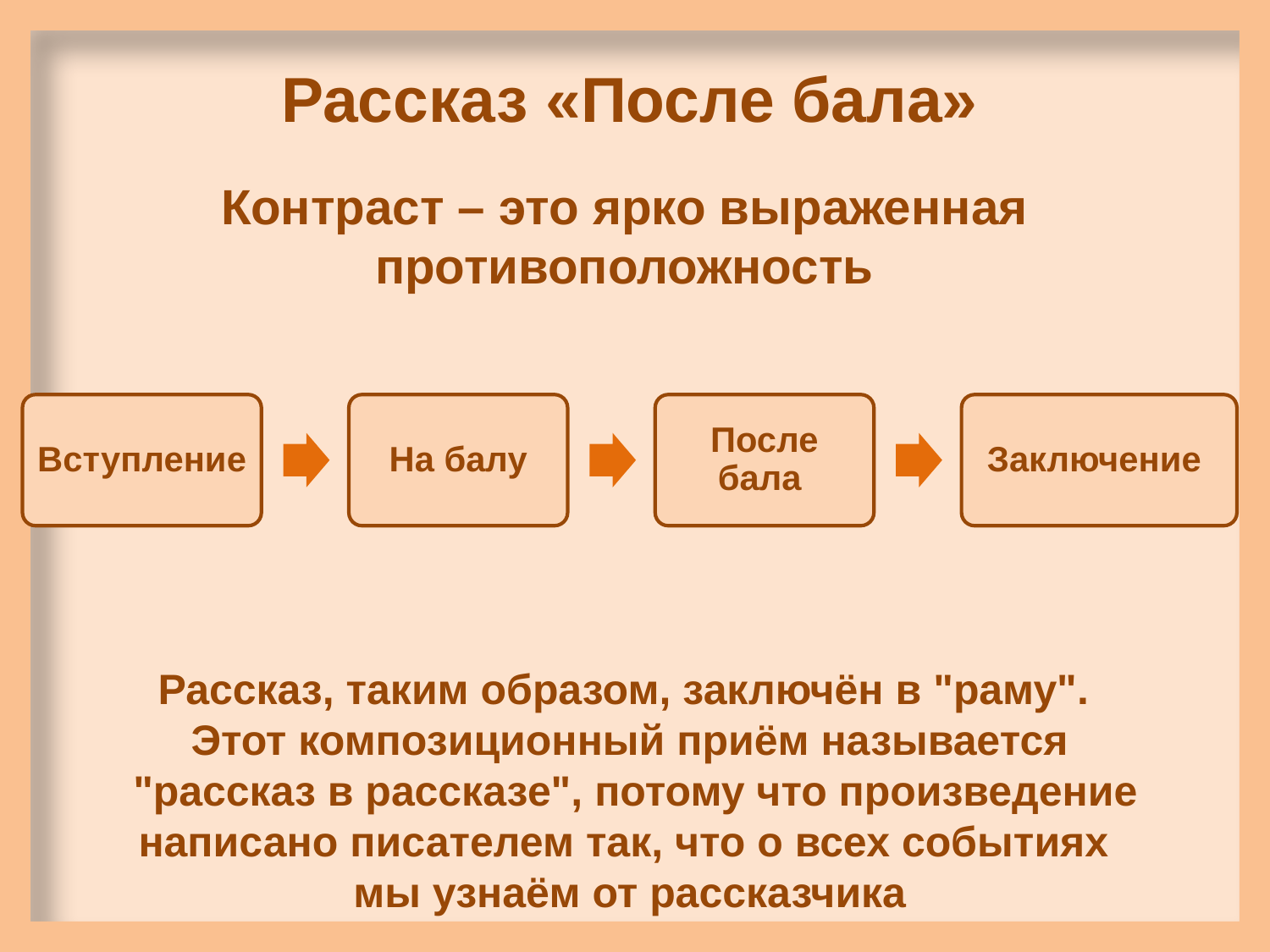

Рассказ «После бала»
Контраст – это ярко выраженная противоположность
Вступление

На балу

После бала

Заключение
Рассказ, таким образом, заключён в "раму".
Этот композиционный приём называется
 "рассказ в рассказе", потому что произведение написано писателем так, что о всех событиях
мы узнаём от рассказчика